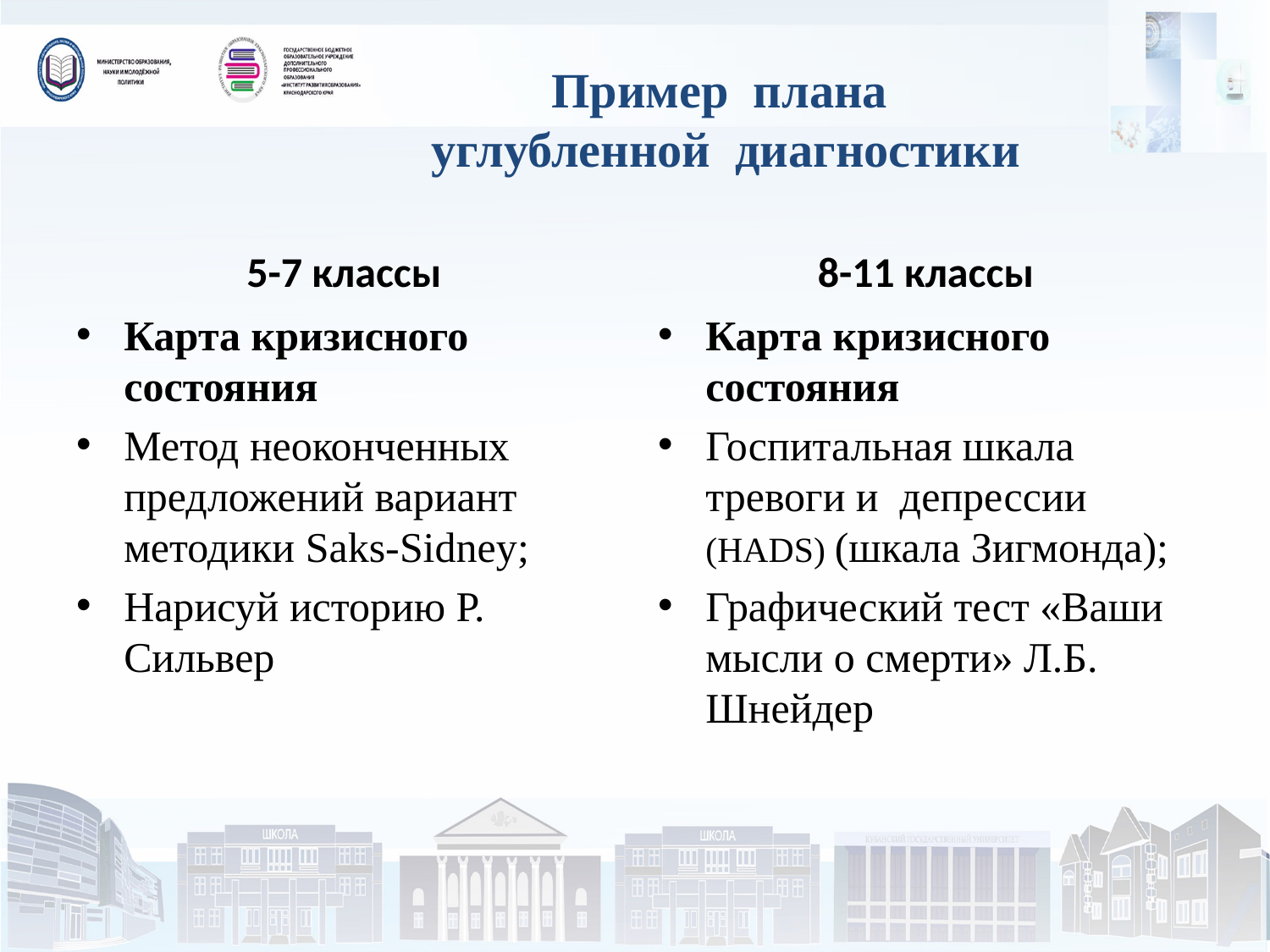

# Пример  плана углубленной  диагностики
5-7 классы
8-11 классы
Карта кризисного состояния
Метод неоконченных предложений вариант методики Saks-Sidney;
Нарисуй историю Р. Сильвер
Карта кризисного состояния
Госпитальная шкала тревоги и  депрессии (HADS) (шкала Зигмонда);
Графический тест «Ваши мысли о смерти» Л.Б. Шнейдер